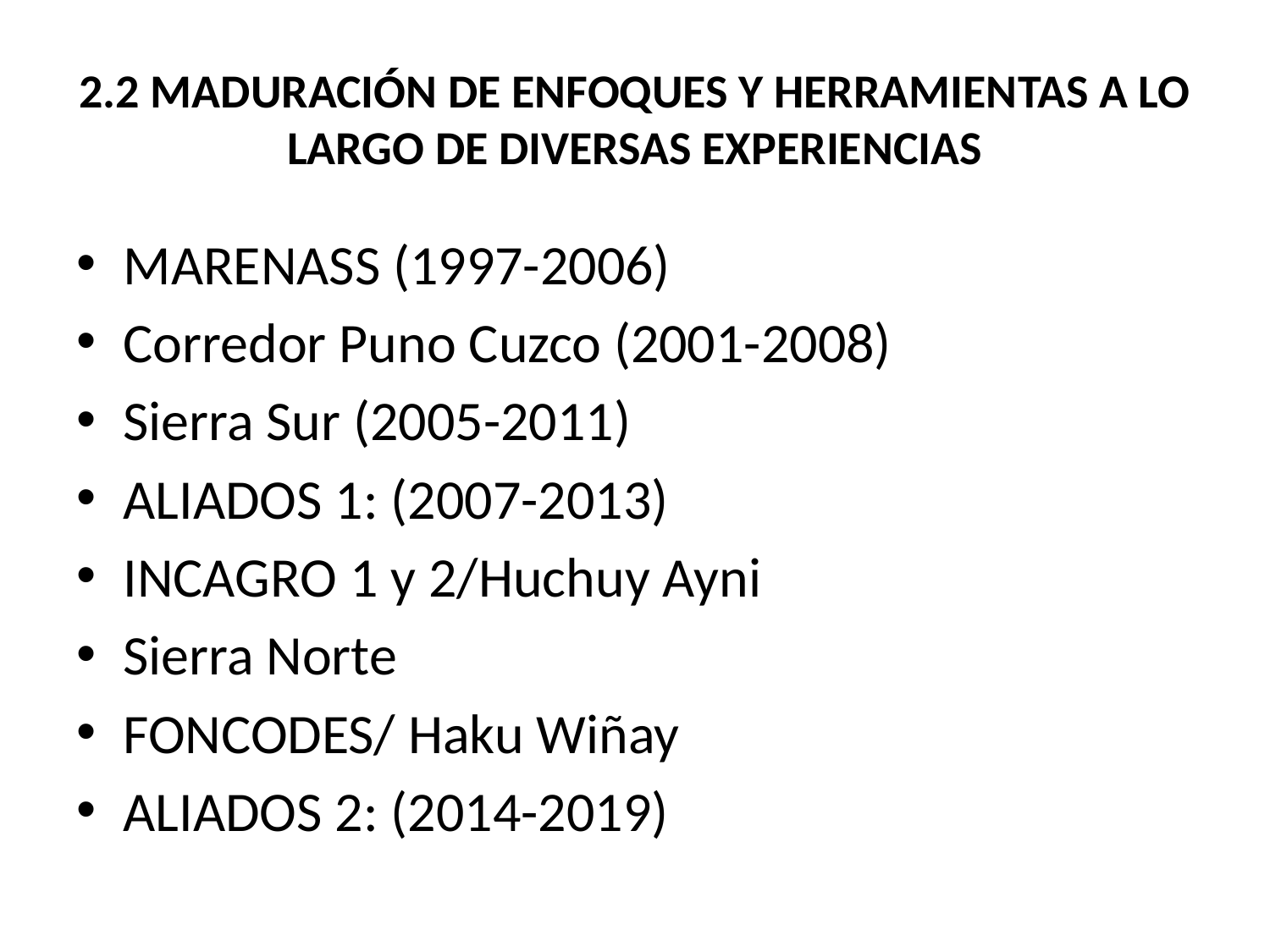

# 2.2 MADURACIÓN DE ENFOQUES Y HERRAMIENTAS A LO LARGO DE DIVERSAS EXPERIENCIAS
MARENASS (1997-2006)
Corredor Puno Cuzco (2001-2008)
Sierra Sur (2005-2011)
ALIADOS 1: (2007-2013)
INCAGRO 1 y 2/Huchuy Ayni
Sierra Norte
FONCODES/ Haku Wiñay
ALIADOS 2: (2014-2019)